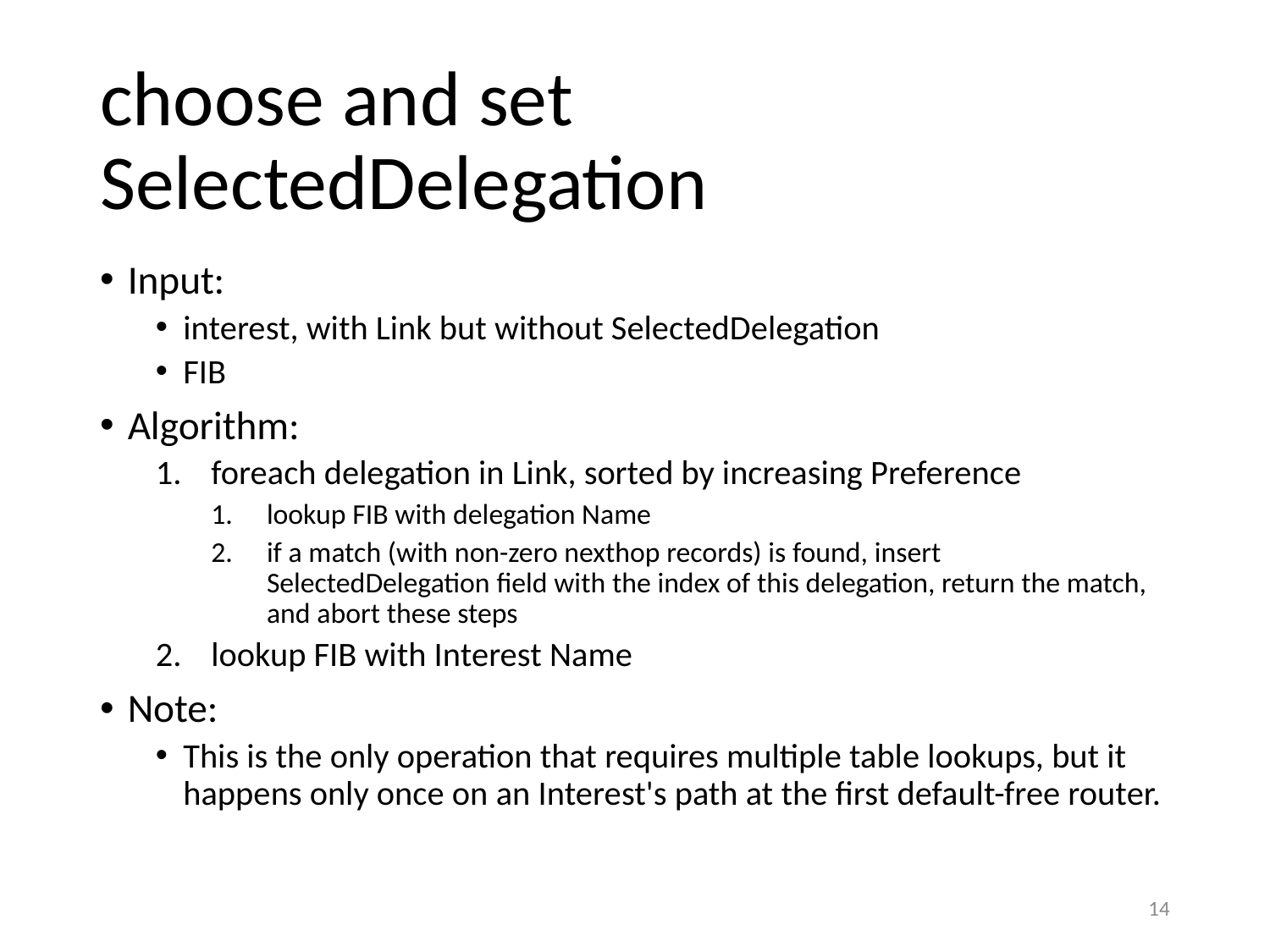

# choose and set SelectedDelegation
Input:
interest, with Link but without SelectedDelegation
FIB
Algorithm:
foreach delegation in Link, sorted by increasing Preference
lookup FIB with delegation Name
if a match (with non-zero nexthop records) is found, insert SelectedDelegation field with the index of this delegation, return the match, and abort these steps
lookup FIB with Interest Name
Note:
This is the only operation that requires multiple table lookups, but it happens only once on an Interest's path at the first default-free router.
14